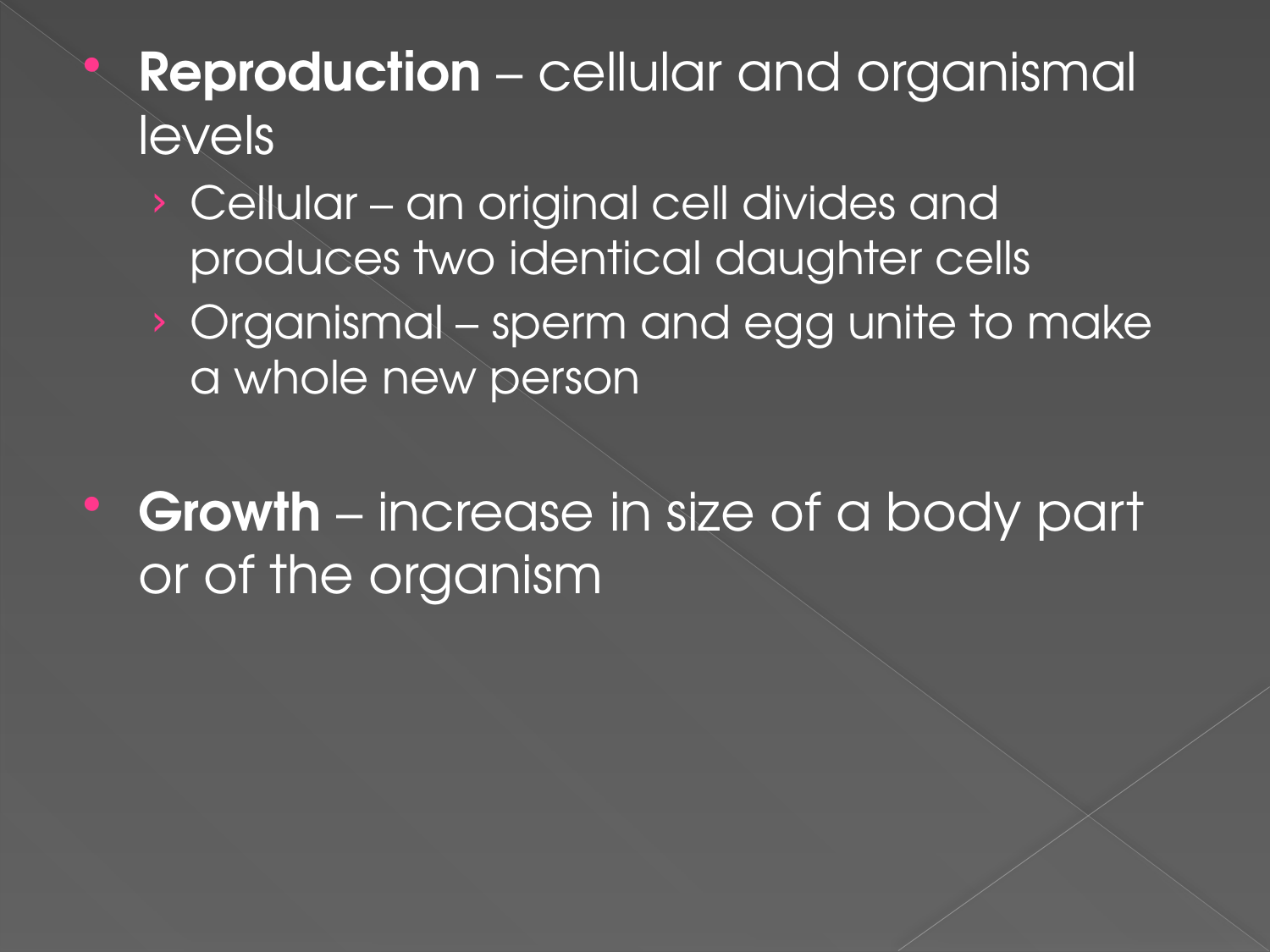

#
Reproduction – cellular and organismal levels
Cellular – an original cell divides and produces two identical daughter cells
Organismal – sperm and egg unite to make a whole new person

Growth – increase in size of a body part or of the organism